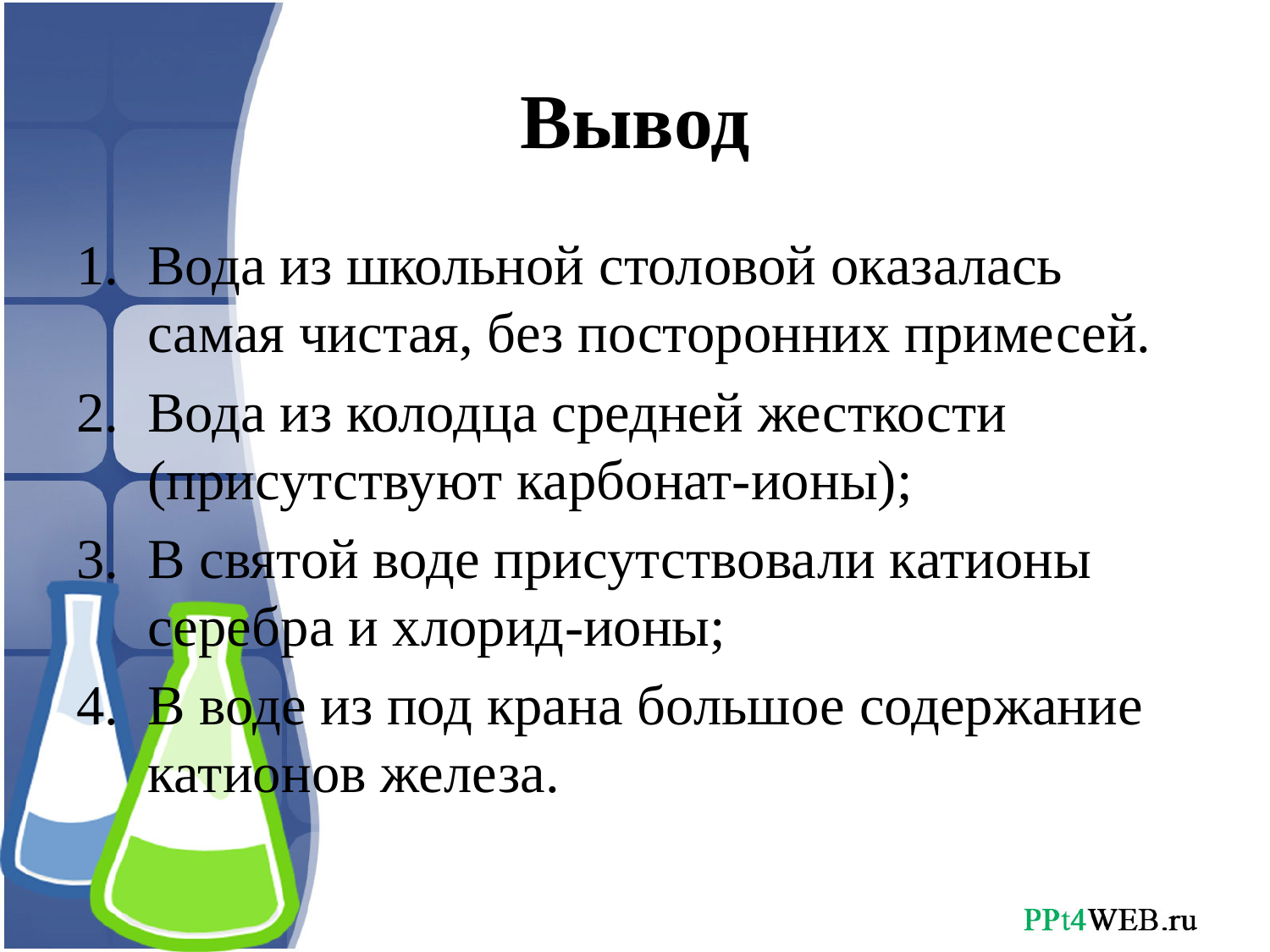

# Вывод
Вода из школьной столовой оказалась самая чистая, без посторонних примесей.
Вода из колодца средней жесткости (присутствуют карбонат-ионы);
В святой воде присутствовали катионы серебра и хлорид-ионы;
В воде из под крана большое содержание катионов железа.